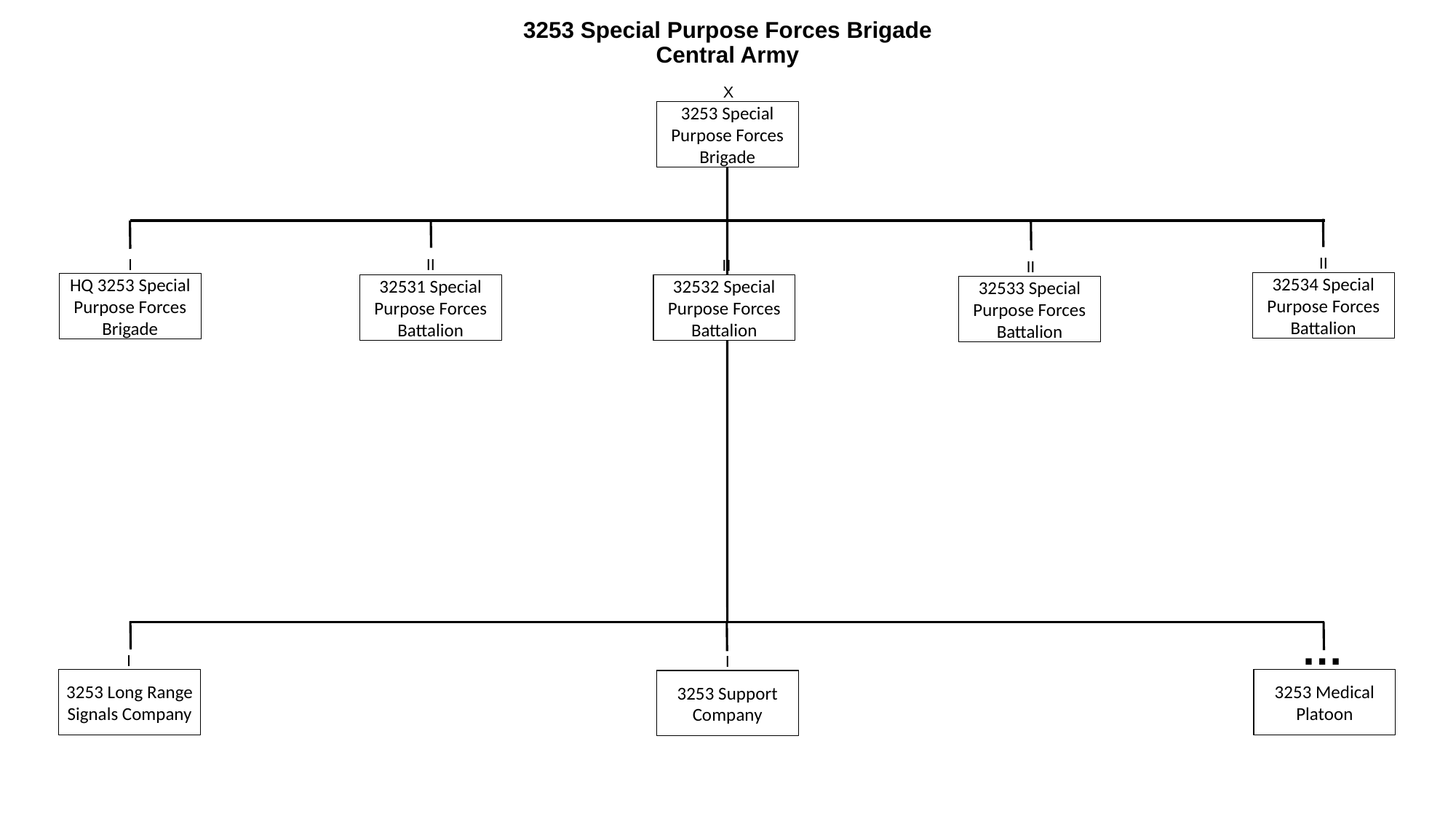

# 3253 Special Purpose Forces Brigade Central Army
X
3253 Special Purpose Forces Brigade
II
I
II
II
II
32534 Special Purpose Forces Battalion
HQ 3253 Special Purpose Forces Brigade
32531 Special Purpose Forces Battalion
32532 Special Purpose Forces Battalion
32533 Special Purpose Forces Battalion
…
I
I
3253 Long Range Signals Company
3253 Medical
Platoon
3253 Support Company